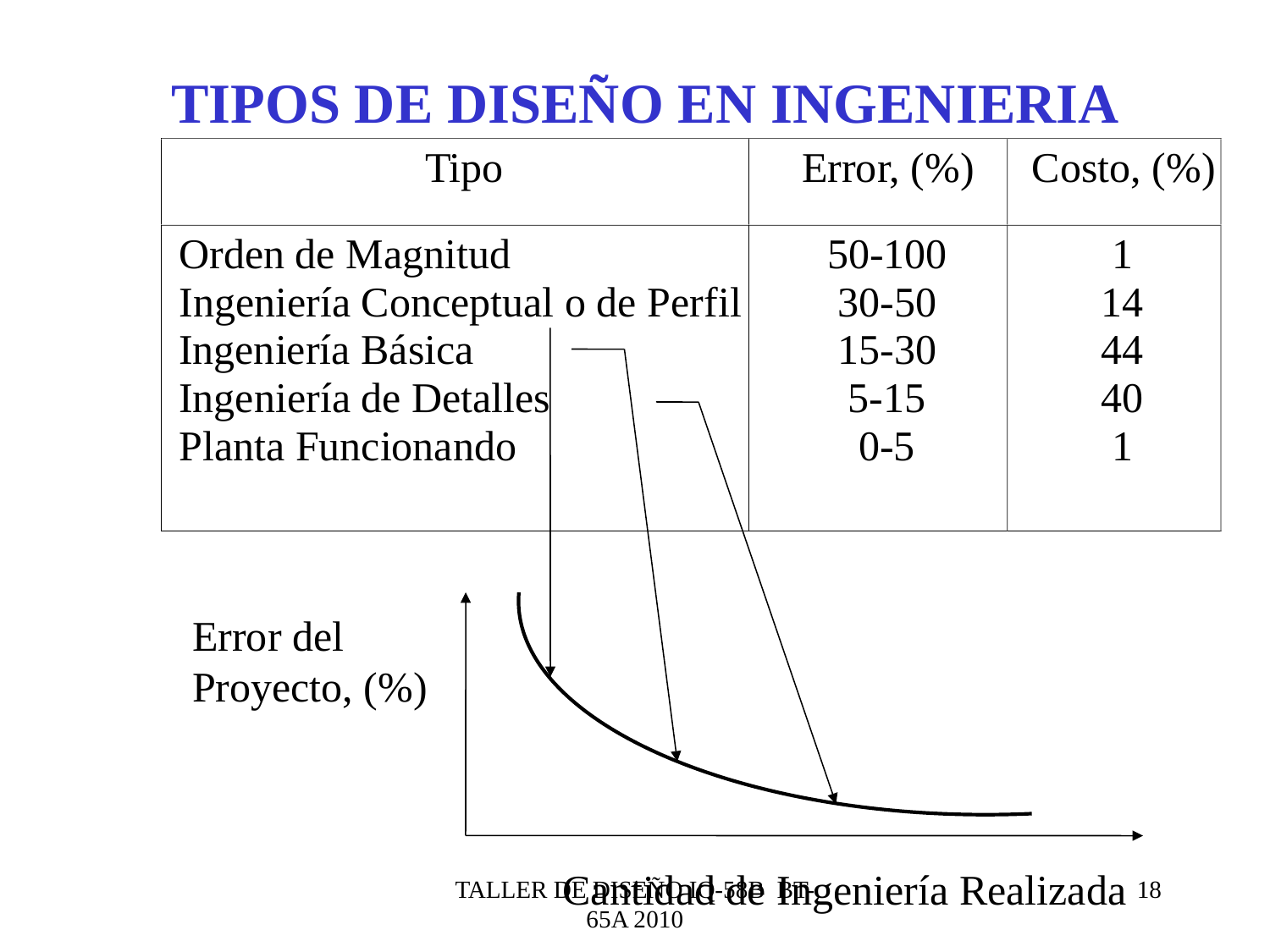

# TIPOS DE DISEÑO EN INGENIERIA

Tipo
Error, (%)
Costo, (%)

Orden de Magnitud
50-100
1
Ingeniería Conceptual o de Perfil
30-50
14
Ingeniería Básica
15-30
44

Error del Proyecto, (%)

Cantidad de Ingeniería Realizada
Ingeniería de Detalles
5-15
40
Planta Funcionando
0-5
1

TALLER DE DISEÑO IQ-58B  BT-65A 2010
18